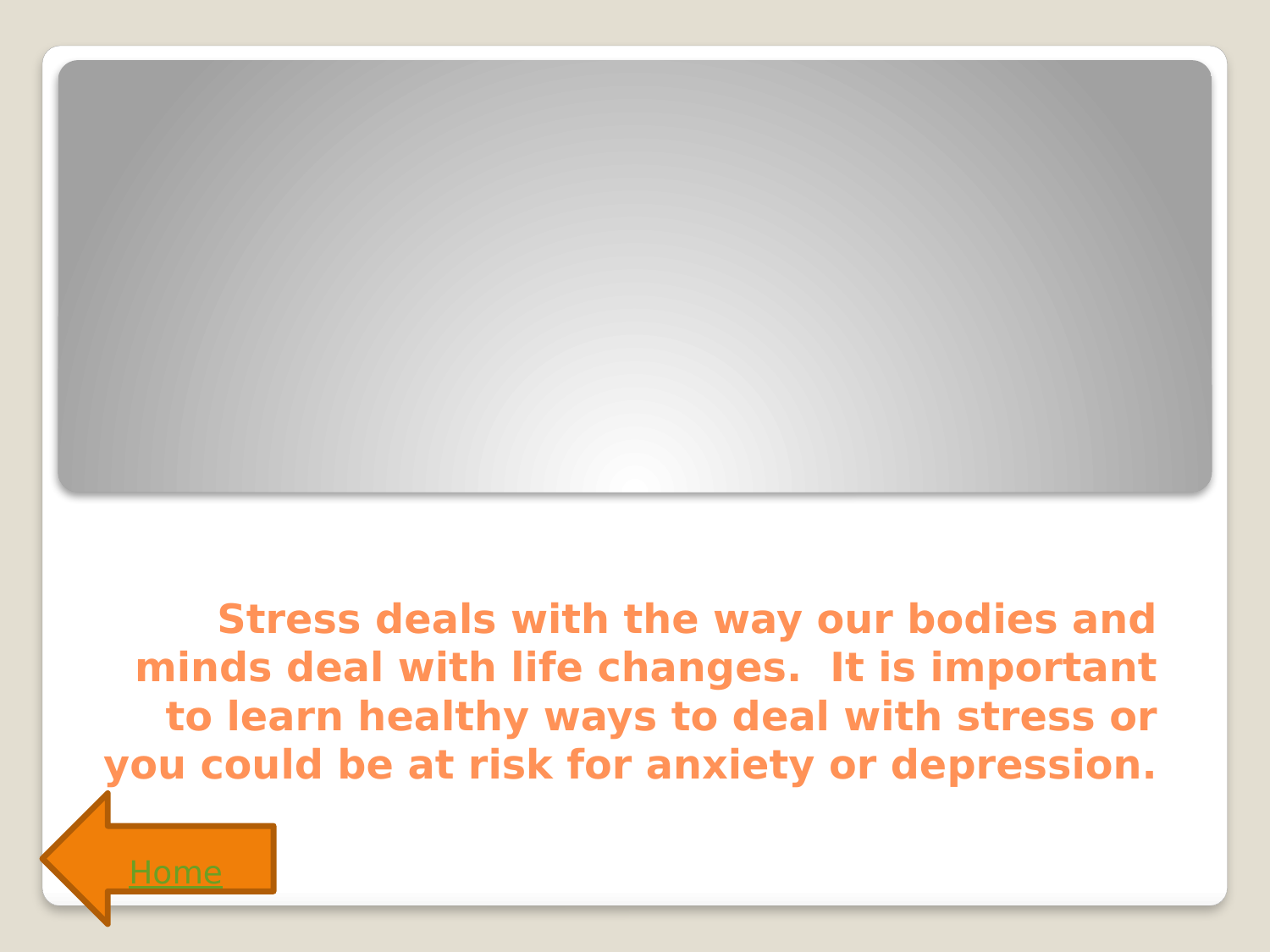

# Stress deals with the way our bodies and minds deal with life changes.  It is important to learn healthy ways to deal with stress or you could be at risk for anxiety or depression.

Home